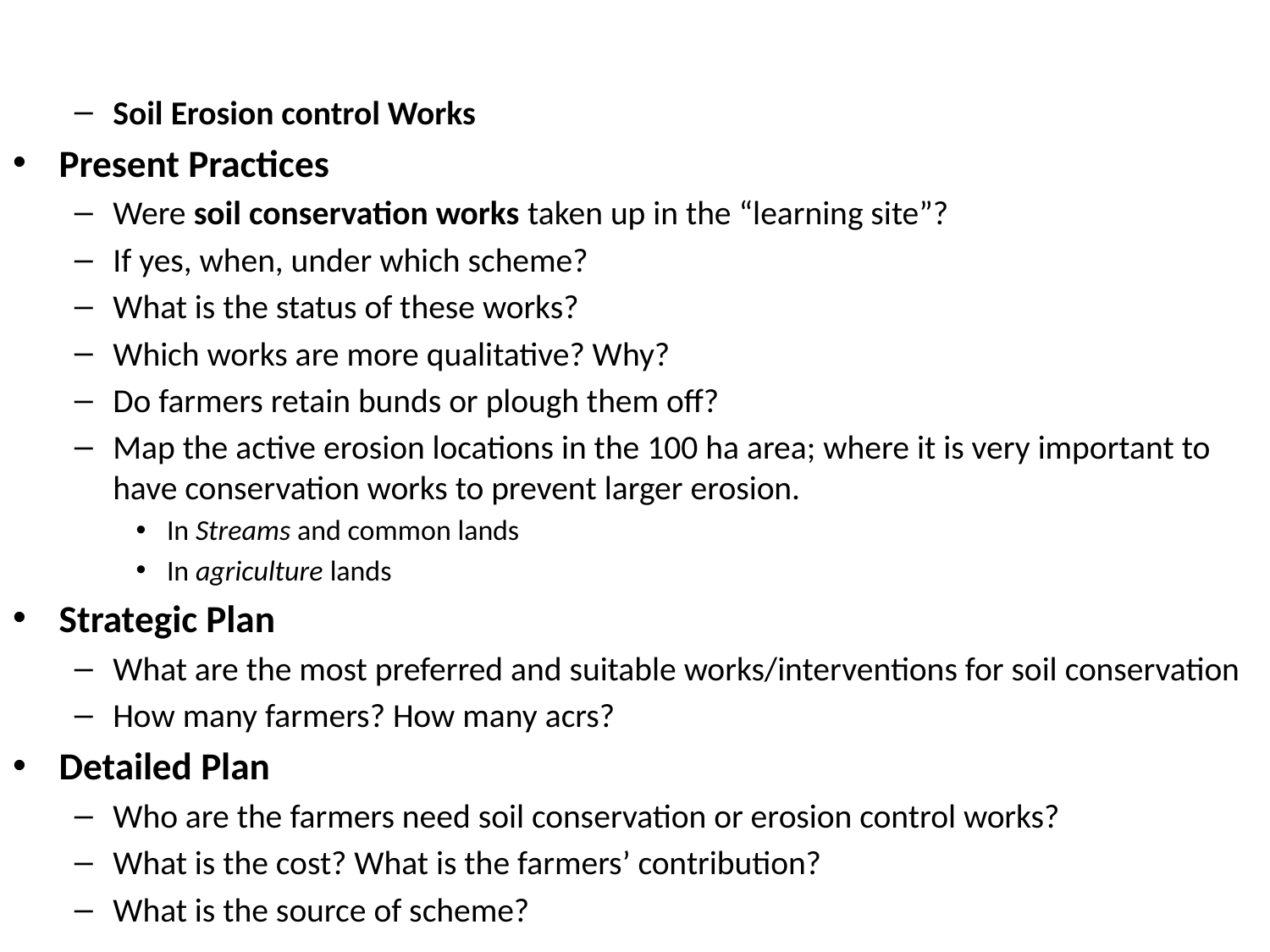

#
Soil Erosion control Works
Present Practices
Were soil conservation works taken up in the “learning site”?
If yes, when, under which scheme?
What is the status of these works?
Which works are more qualitative? Why?
Do farmers retain bunds or plough them off?
Map the active erosion locations in the 100 ha area; where it is very important to have conservation works to prevent larger erosion.
In Streams and common lands
In agriculture lands
Strategic Plan
What are the most preferred and suitable works/interventions for soil conservation
How many farmers? How many acrs?
Detailed Plan
Who are the farmers need soil conservation or erosion control works?
What is the cost? What is the farmers’ contribution?
What is the source of scheme?